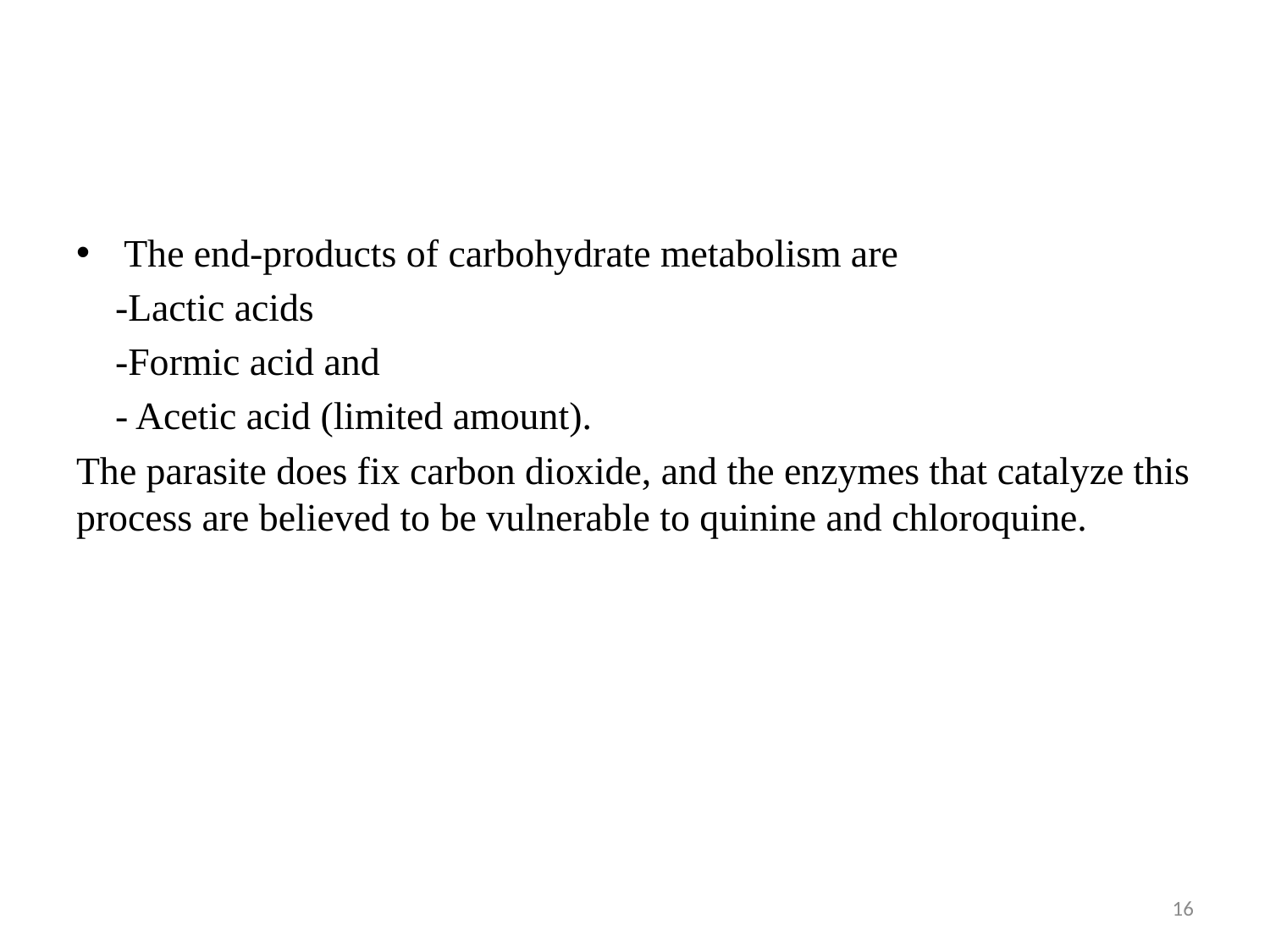

#
The end-products of carbohydrate metabolism are
    -Lactic acids
    -Formic acid and
    - Acetic acid (limited amount).
The parasite does fix carbon dioxide, and the enzymes that catalyze this process are believed to be vulnerable to quinine and chloroquine.
16